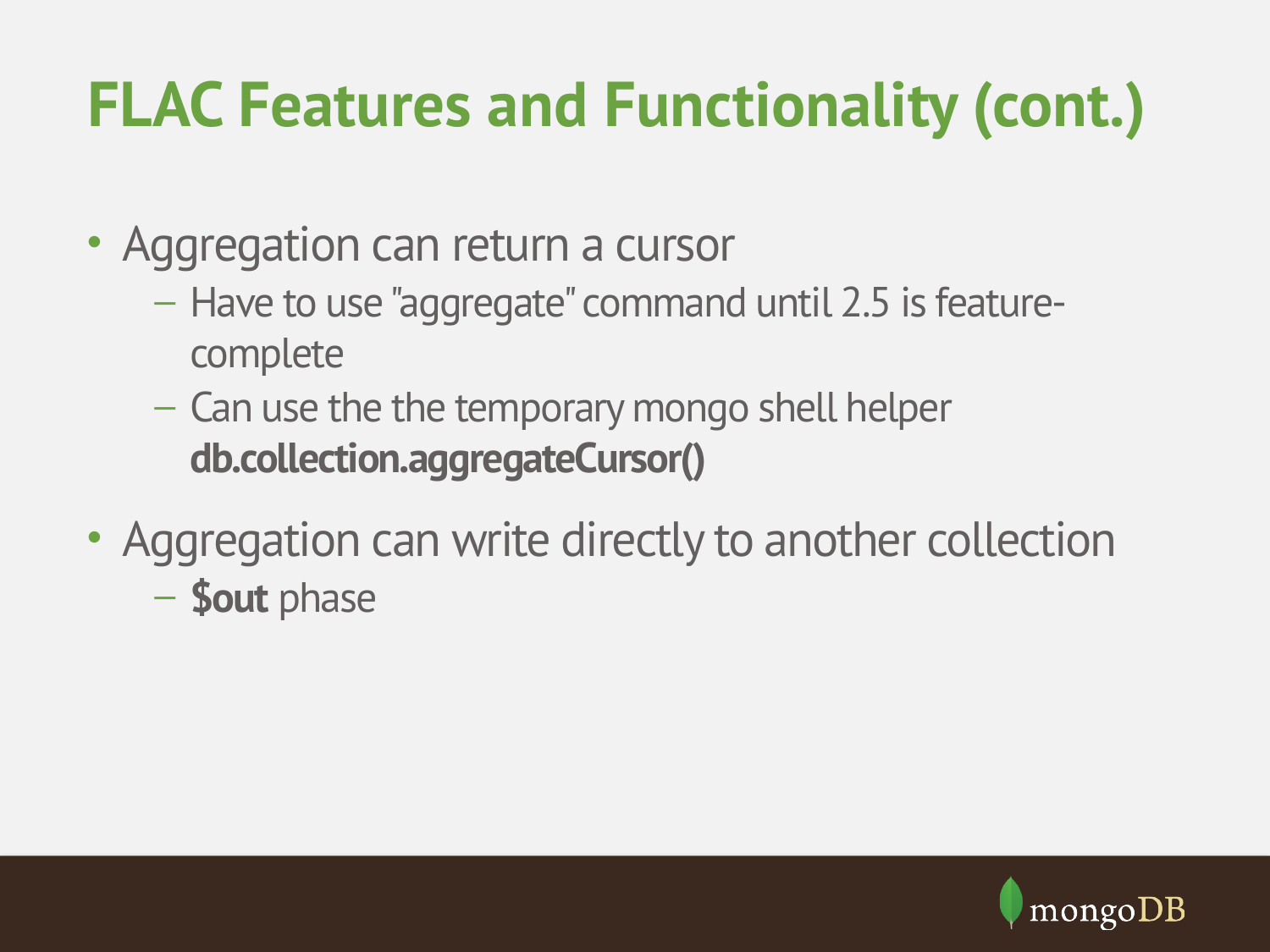

# FLAC Features and Functionality (cont.)
Aggregation can return a cursor
Have to use "aggregate" command until 2.5 is feature-complete
Can use the the temporary mongo shell helper db.collection.aggregateCursor()
Aggregation can write directly to another collection
$out phase